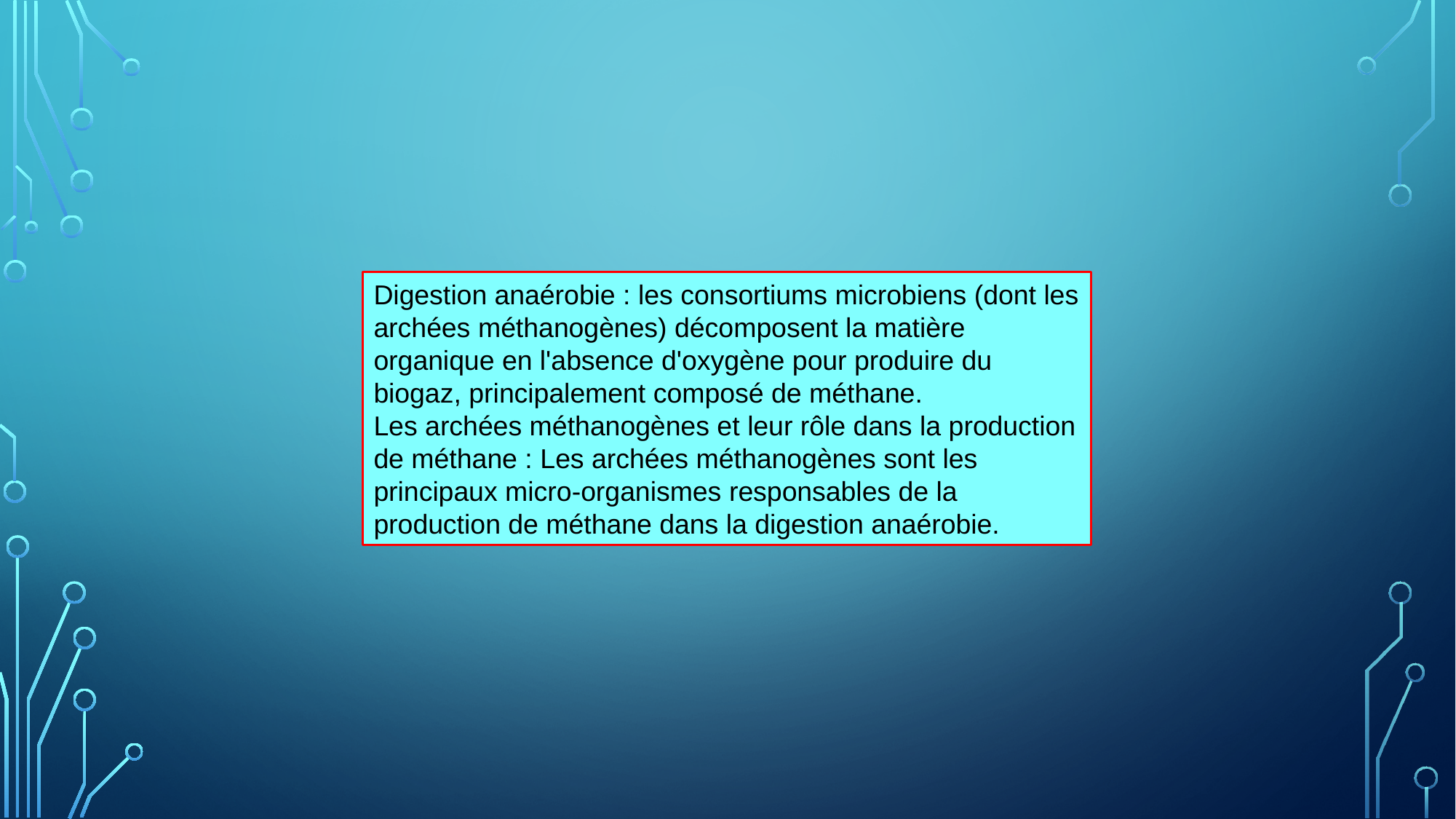

Digestion anaérobie : les consortiums microbiens (dont les archées méthanogènes) décomposent la matière organique en l'absence d'oxygène pour produire du biogaz, principalement composé de méthane.
Les archées méthanogènes et leur rôle dans la production de méthane : Les archées méthanogènes sont les principaux micro-organismes responsables de la production de méthane dans la digestion anaérobie.